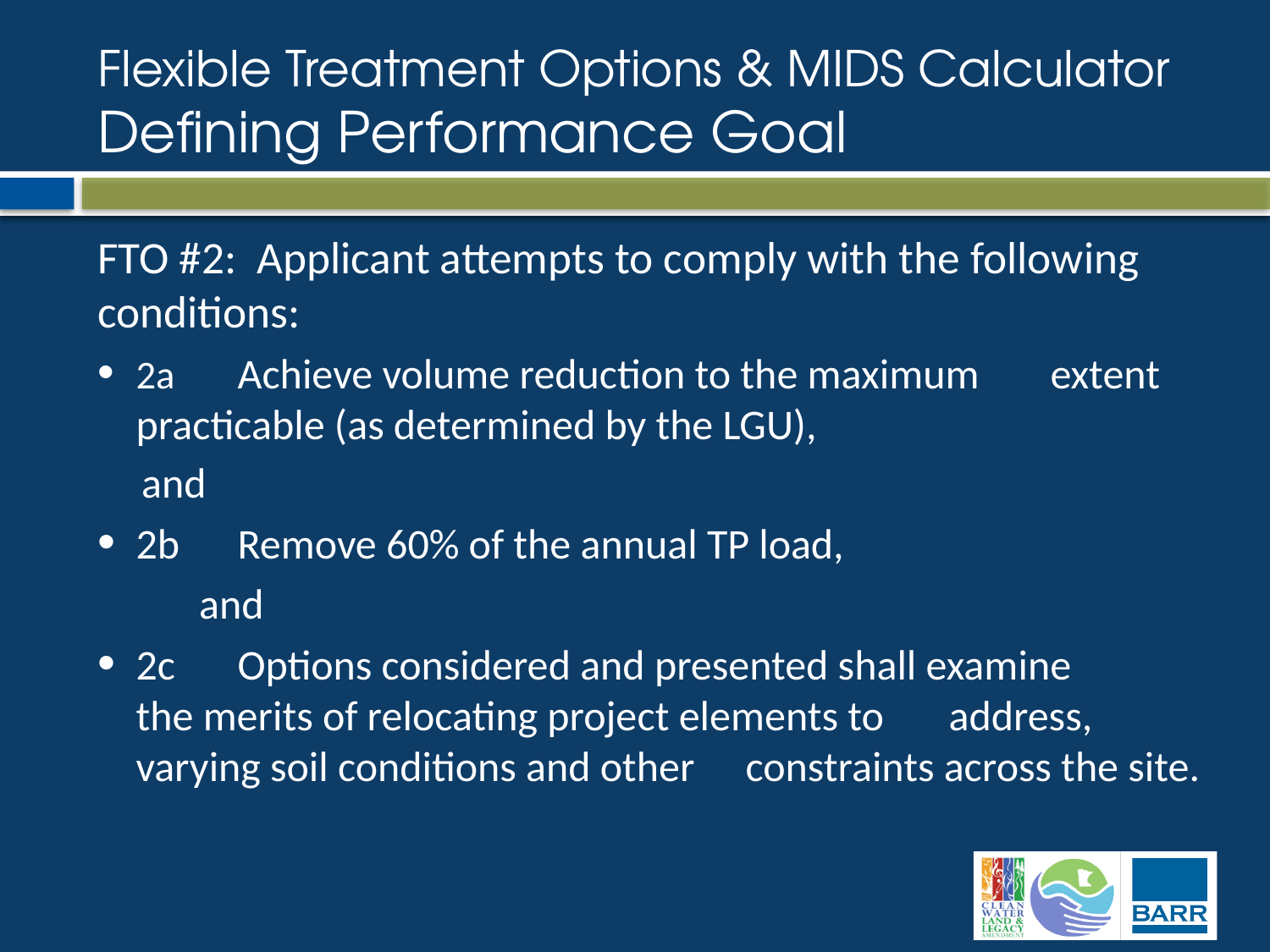

# Flexible Treatment Options & MIDS Calculator Defining Performance Goal
FTO #2:  Applicant attempts to comply with the following conditions:
2a	Achieve volume reduction to the maximum 	extent practicable (as determined by the LGU),
	and
2b	Remove 60% of the annual TP load,
	and
2c 	Options considered and presented shall examine 	the merits of relocating project elements to 	address, varying soil conditions and other 	constraints across the site.